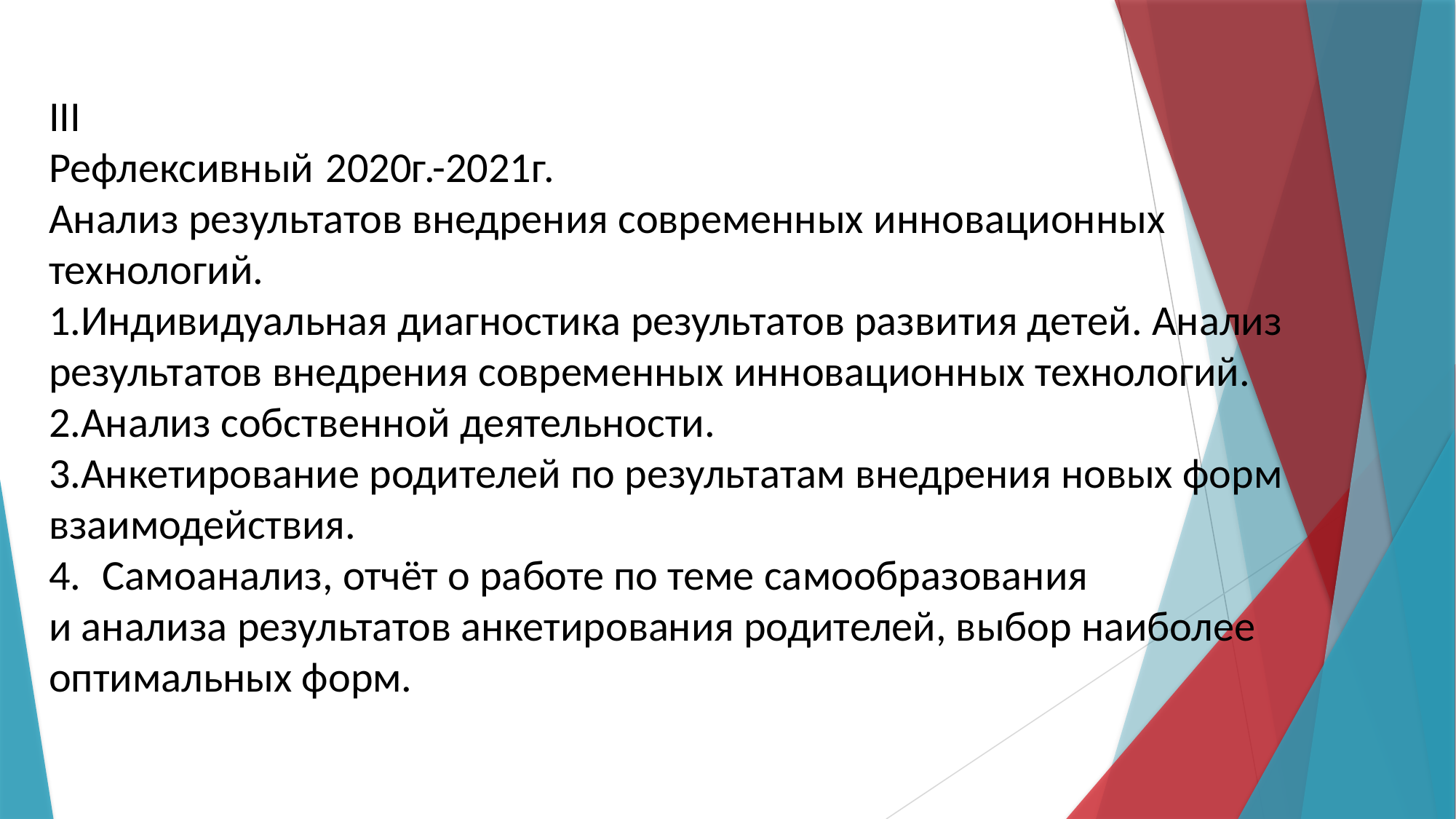

III
Рефлексивный 2020г.-2021г.
Анализ результатов внедрения современных инновационных технологий.
1.Индивидуальная диагностика результатов развития детей. Анализ результатов внедрения современных инновационных технологий.
2.Анализ собственной деятельности.
3.Анкетирование родителей по результатам внедрения новых форм взаимодействия.
4.  Самоанализ, отчёт о работе по теме самообразования
и анализа результатов анкетирования родителей, выбор наиболее оптимальных форм.